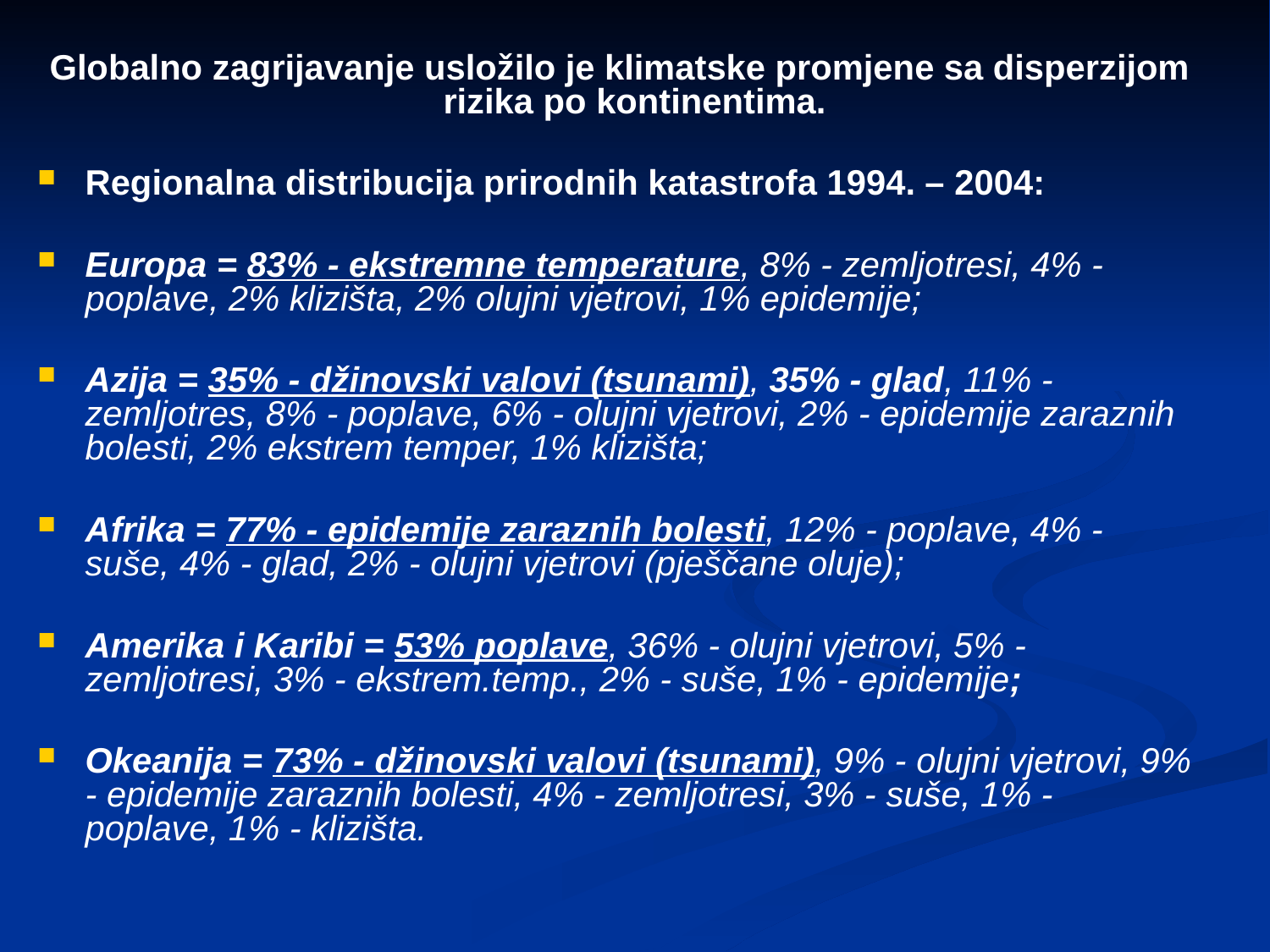

Globalno zagrijavanje usložilo je klimatske promjene sa disperzijom rizika po kontinentima.

Regionalna distribucija prirodnih katastrofa 1994. – 2004:

Europa = 83% - ekstremne temperature, 8% - zemljotresi, 4% - poplave, 2% klizišta, 2% olujni vjetrovi, 1% epidemije;

Azija = 35% - džinovski valovi (tsunami), 35% - glad, 11% - zemljotres, 8% - poplave, 6% - olujni vjetrovi, 2% - epidemije zaraznih bolesti, 2% ekstrem temper, 1% klizišta;

Afrika = 77% - epidemije zaraznih bolesti, 12% - poplave, 4% - suše, 4% - glad, 2% - olujni vjetrovi (pješčane oluje);

Amerika i Karibi = 53% poplave, 36% - olujni vjetrovi, 5% - zemljotresi, 3% - ekstrem.temp., 2% - suše, 1% - epidemije;

Okeanija = 73% - džinovski valovi (tsunami), 9% - olujni vjetrovi, 9% - epidemije zaraznih bolesti, 4% - zemljotresi, 3% - suše, 1% - poplave, 1% - klizišta.